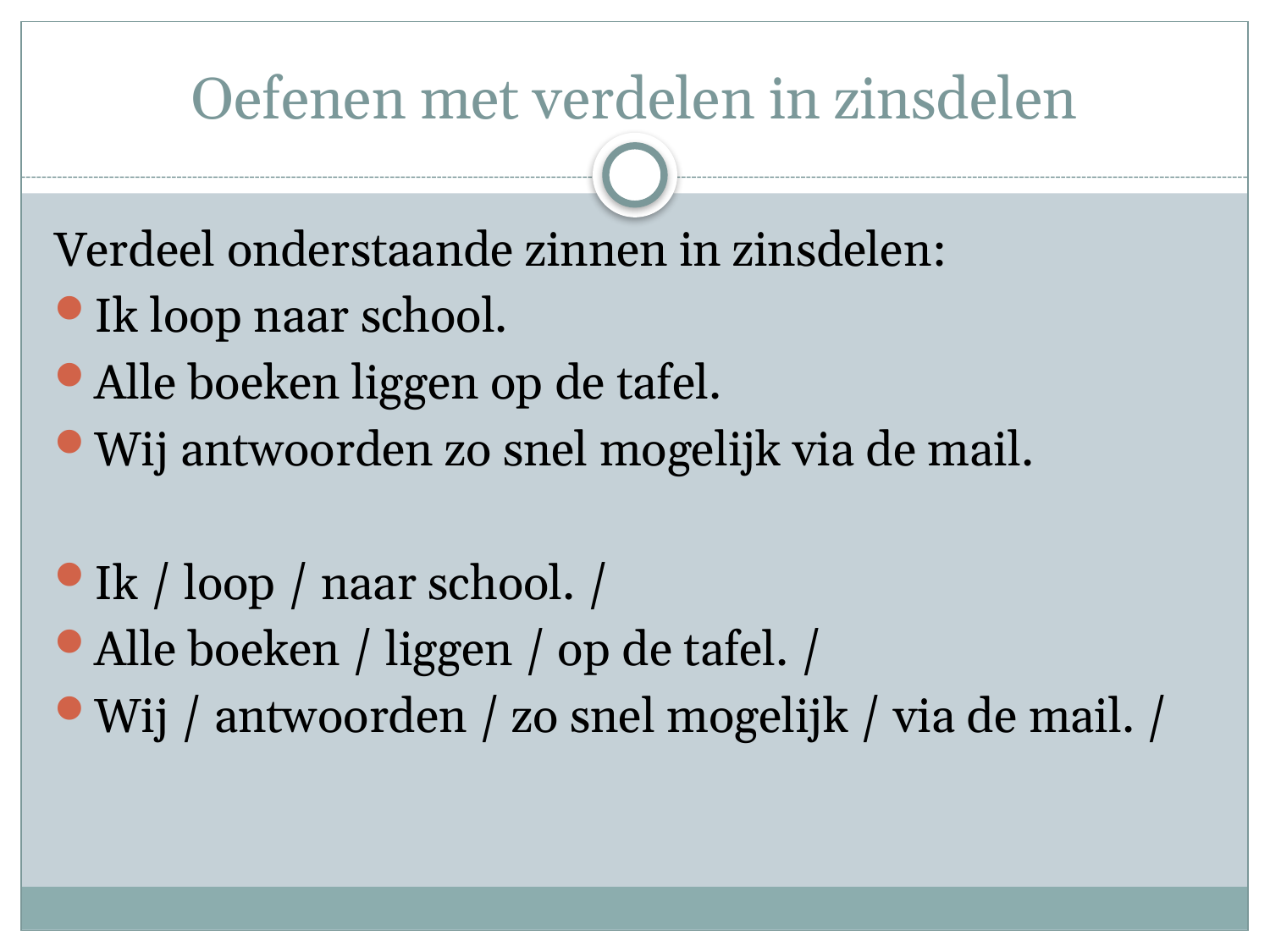

# Oefenen met verdelen in zinsdelen
Verdeel onderstaande zinnen in zinsdelen:
Ik loop naar school.
Alle boeken liggen op de tafel.
Wij antwoorden zo snel mogelijk via de mail.

Ik / loop / naar school. /
Alle boeken / liggen / op de tafel. /
Wij / antwoorden / zo snel mogelijk / via de mail. /